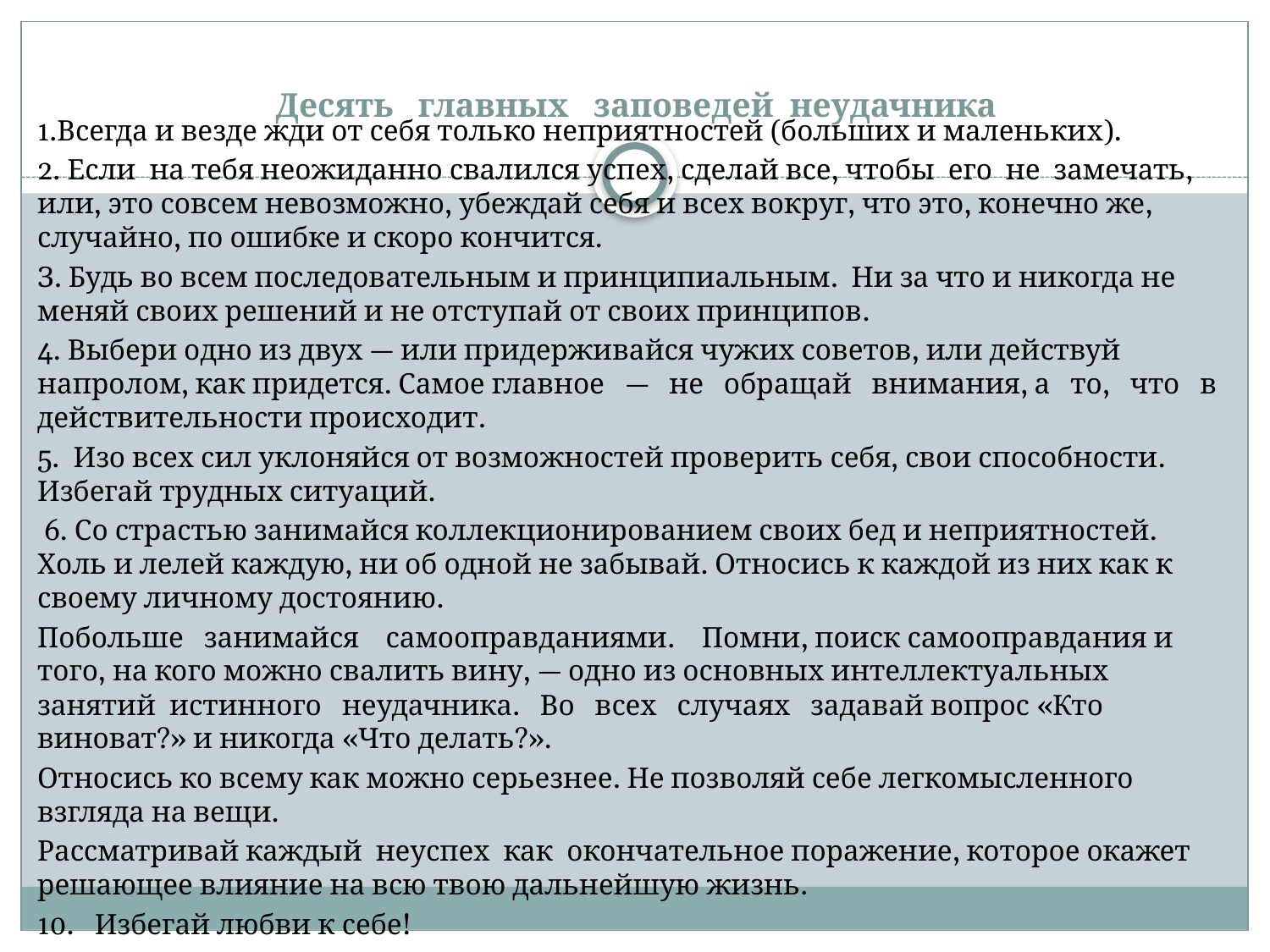

# Десять   главных   заповедей  неудачника
1.Всегда и везде жди от себя только неприятностей (больших и маленьких).
2. Если  на тебя неожиданно свалился успех, сделай все, чтобы  его  не  замечать,   или, это совсем невозможно, убеждай себя и всех вокруг, что это, конечно же, случайно, по ошибке и скоро кончится.
З. Будь во всем последовательным и принципиальным.  Ни за что и никогда не меняй своих решений и не отступай от своих принципов.
4. Выбери одно из двух — или придерживайся чужих советов, или действуй напролом, как придется. Самое главное   —   не   обращай   внимания, а   то,   что   в действительности происходит.
5.  Изо всех сил уклоняйся от возможностей проверить себя, свои способности. Избегай трудных ситуаций.
 6. Со страстью занимайся коллекционированием своих бед и неприятностей. Холь и лелей каждую, ни об одной не забывай. Относись к каждой из них как к своему личному достоянию.
Побольше   занимайся    самооправданиями.    Помни, поиск самооправдания и того, на кого можно свалить вину, — одно из основных интеллектуальных занятий  истинного   неудачника.   Во   всех   случаях   задавай вопрос «Кто виноват?» и никогда «Что делать?».
Относись ко всему как можно серьезнее. Не позволяй себе легкомысленного взгляда на вещи.
Рассматривай каждый  неуспех  как  окончательное поражение, которое окажет решающее влияние на всю твою дальнейшую жизнь.
10.   Избегай любви к себе!